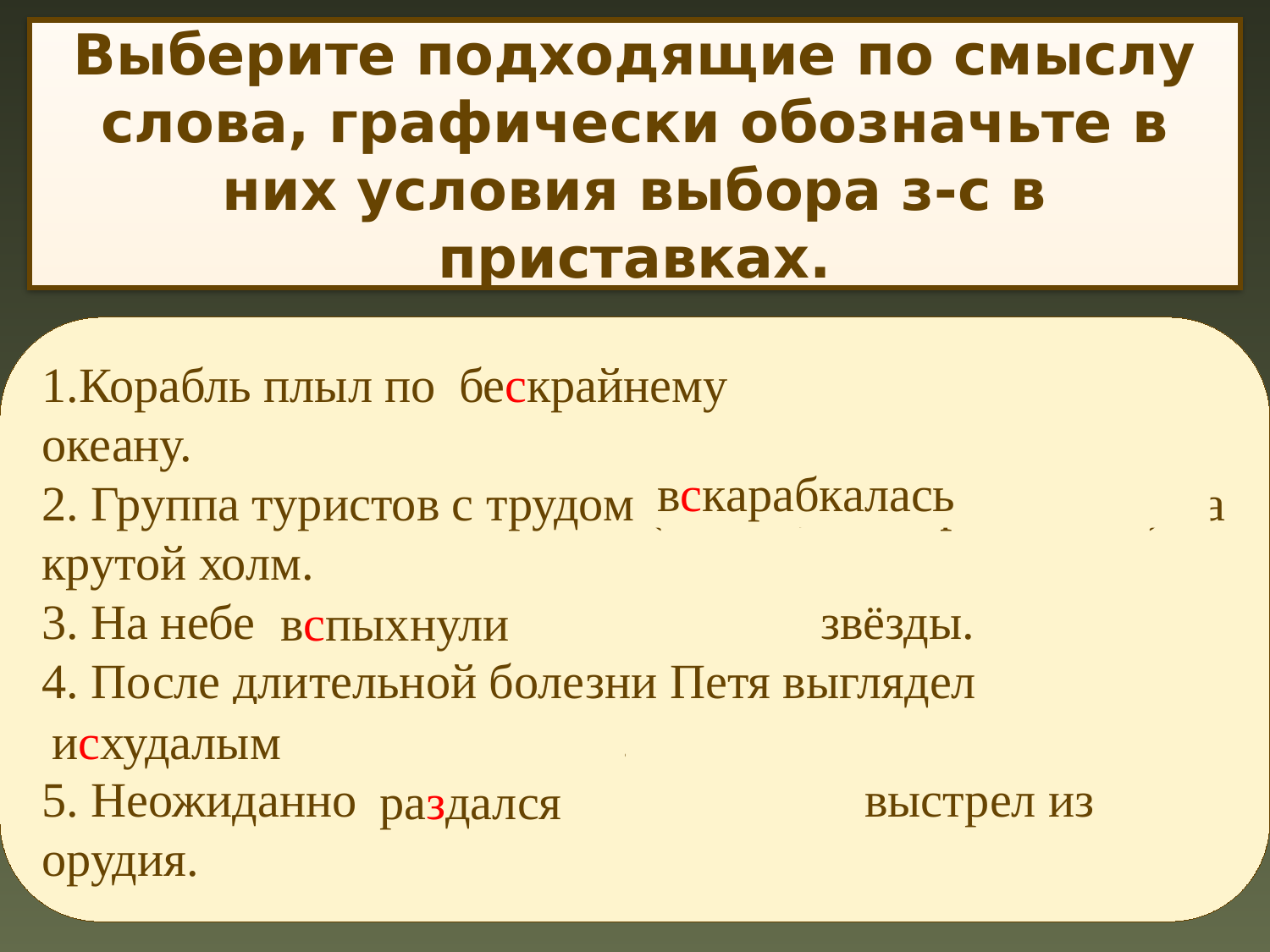

# Выберите подходящие по смыслу слова, графически обозначьте в них условия выбора з-с в приставках.
1.Корабль плыл по (необозримому, бе…крайнему) океану.
2. Группа туристов с трудом (влезла, в…карабкалась) на крутой холм.
3. На небе (загорелись, в…пыхнули) звёзды.
4. После длительной болезни Петя выглядел (изнурённым, и…худалым).
5. Неожиданно (прозвучал, ра…дался) выстрел из орудия.
бескрайнему
вскарабкалась
вспыхнули
исхудалым
раздался